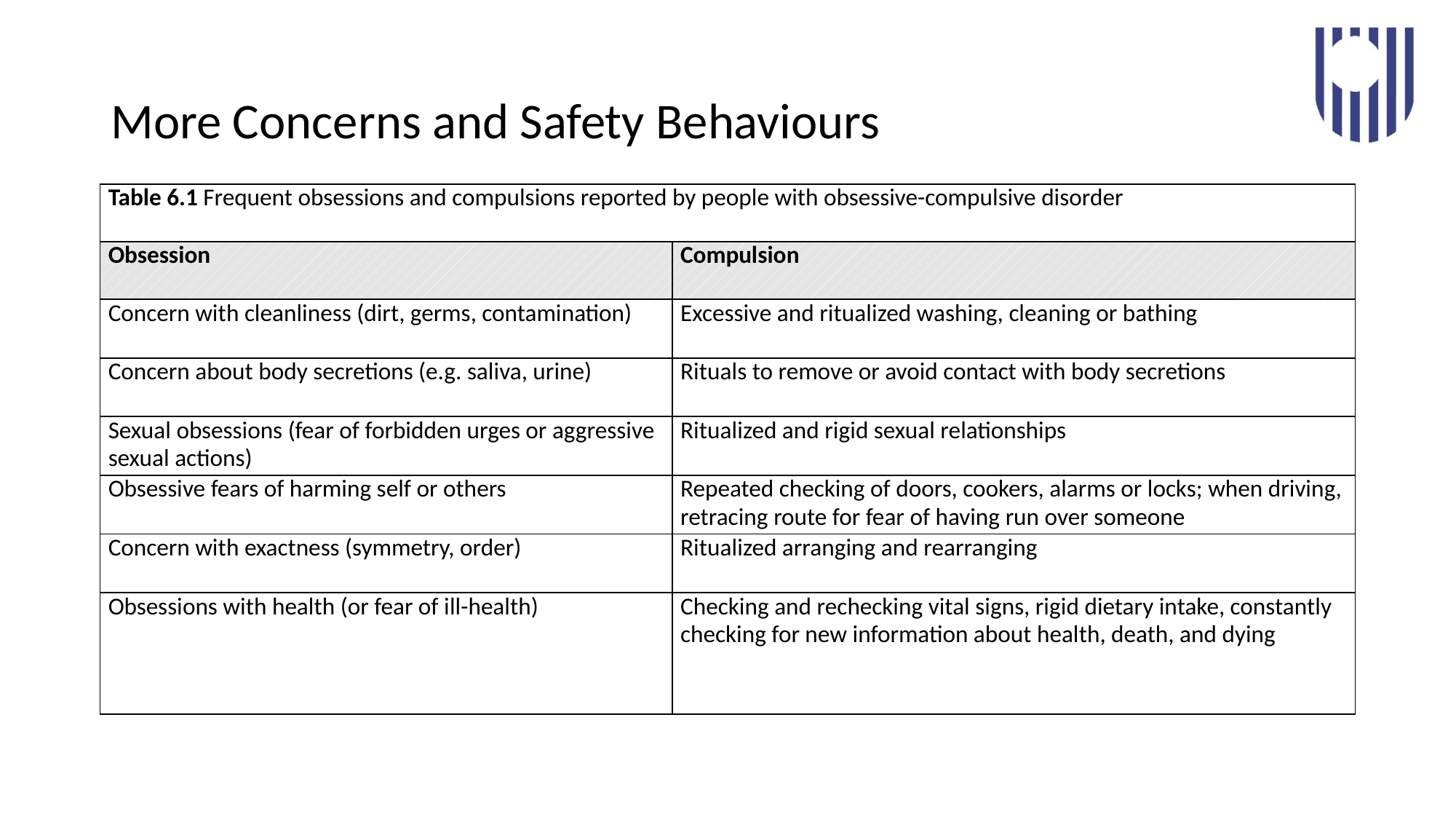

# More Concerns and Safety Behaviours
| Table 6.1 Frequent obsessions and compulsions reported by people with obsessive-compulsive disorder |  |
| --- | --- |
| Obsession | Compulsion |
| Concern with cleanliness (dirt, germs, contamination) | Excessive and ritualized washing, cleaning or bathing |
| Concern about body secretions (e.g. saliva, urine) | Rituals to remove or avoid contact with body secretions |
| Sexual obsessions (fear of forbidden urges or aggressive sexual actions) | Ritualized and rigid sexual relationships |
| Obsessive fears of harming self or others | Repeated checking of doors, cookers, alarms or locks; when driving, retracing route for fear of having run over someone |
| Concern with exactness (symmetry, order) | Ritualized arranging and rearranging |
| Obsessions with health (or fear of ill-health) | Checking and rechecking vital signs, rigid dietary intake, constantly checking for new information about health, death, and dying |